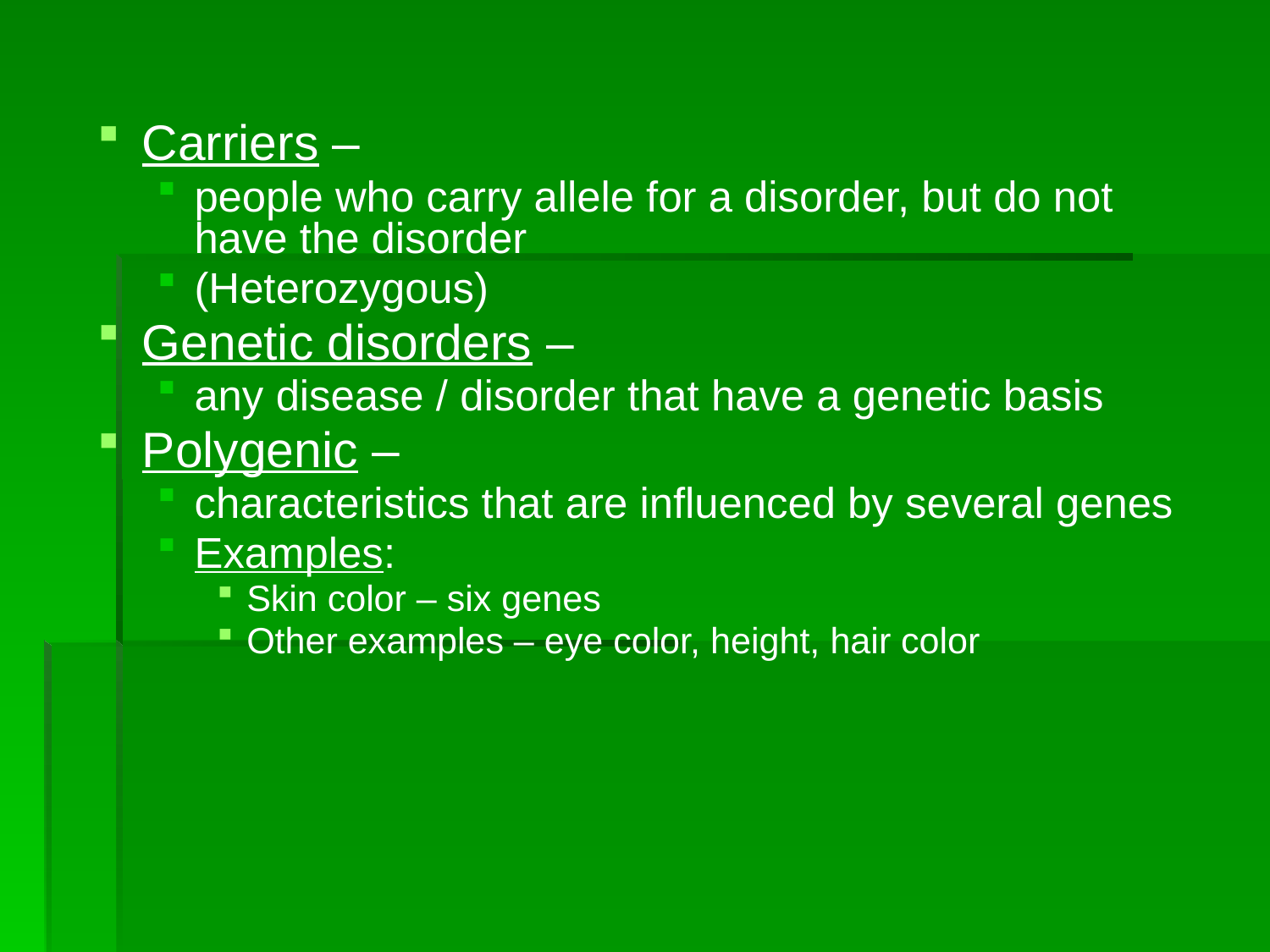

Carriers –
people who carry allele for a disorder, but do not have the disorder
(Heterozygous)
Genetic disorders –
any disease / disorder that have a genetic basis
Polygenic –
characteristics that are influenced by several genes
Examples:
Skin color – six genes
Other examples – eye color, height, hair color